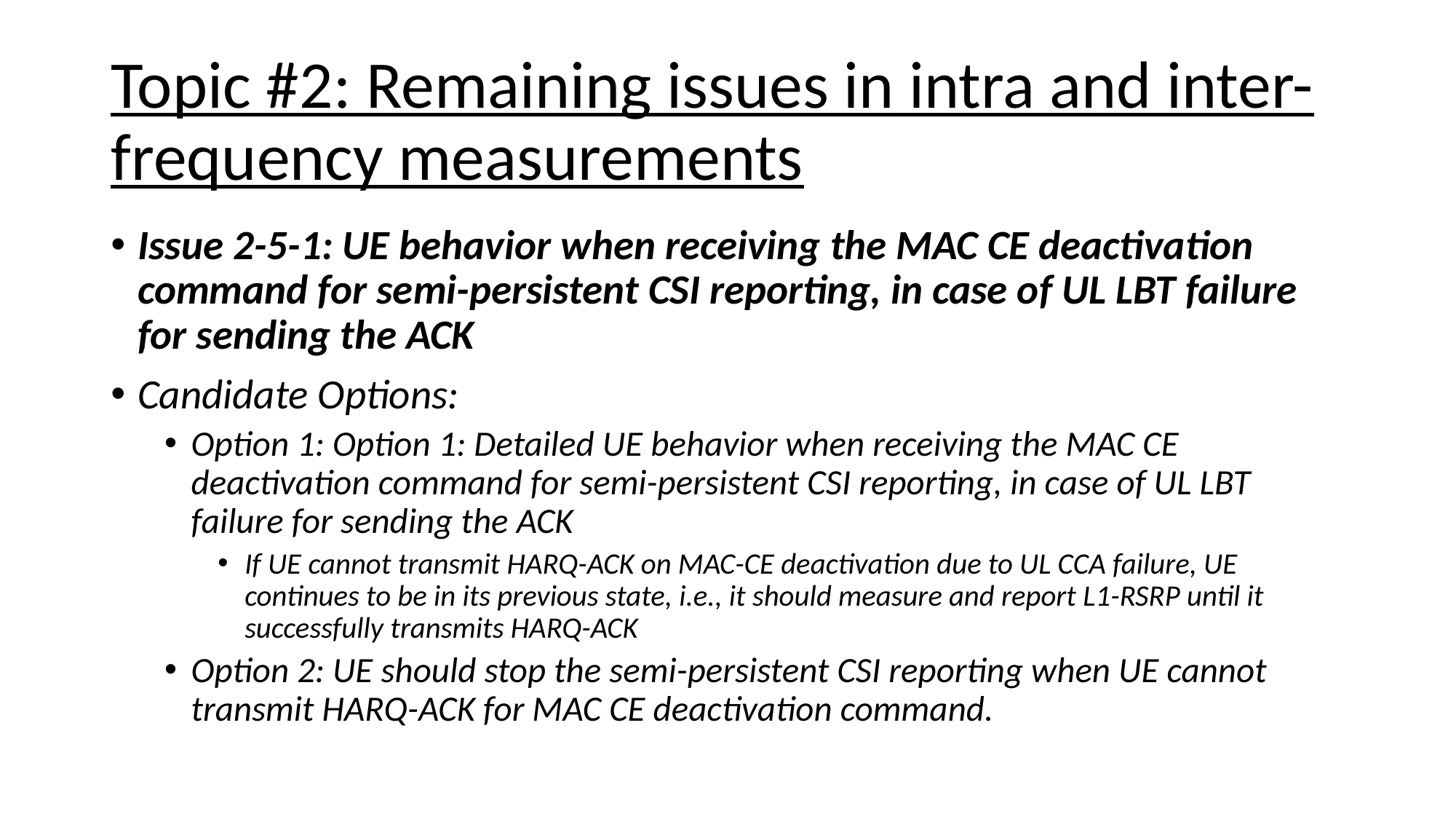

# Topic #2: Remaining issues in intra and inter-frequency measurements
Issue 2-5-1: UE behavior when receiving the MAC CE deactivation command for semi-persistent CSI reporting, in case of UL LBT failure for sending the ACK
Candidate Options:
Option 1: Option 1: Detailed UE behavior when receiving the MAC CE deactivation command for semi-persistent CSI reporting, in case of UL LBT failure for sending the ACK
If UE cannot transmit HARQ-ACK on MAC-CE deactivation due to UL CCA failure, UE continues to be in its previous state, i.e., it should measure and report L1-RSRP until it successfully transmits HARQ-ACK
Option 2: UE should stop the semi-persistent CSI reporting when UE cannot transmit HARQ-ACK for MAC CE deactivation command.